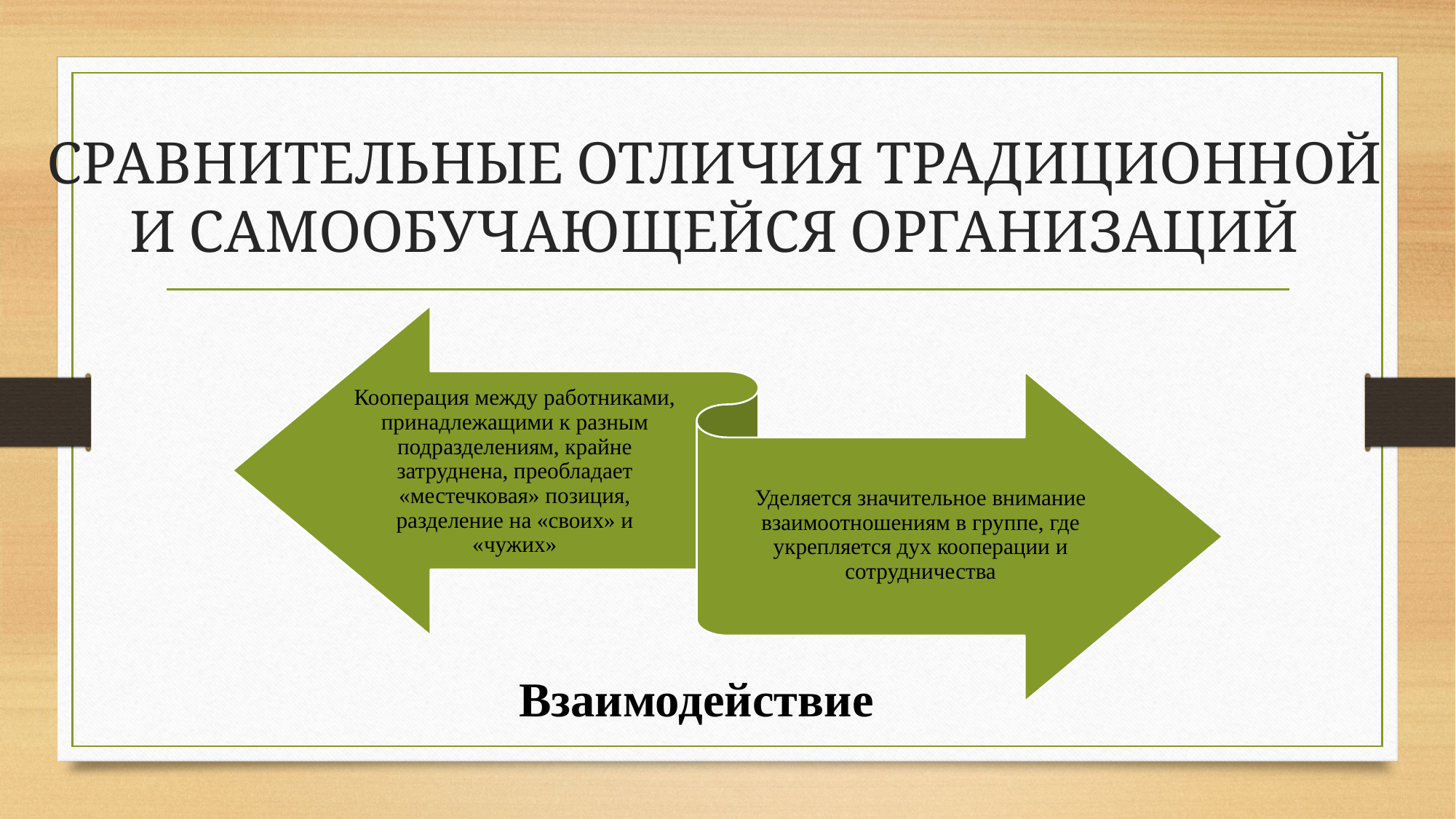

# СРАВНИТЕЛЬНЫЕ ОТЛИЧИЯ ТРАДИЦИОННОЙ И САМООБУЧАЮЩЕЙСЯ ОРГАНИЗАЦИЙ
Кооперация между работниками, принадлежащими к разным подразделениям, крайне затруднена, преобладает «местечковая» позиция, разделение на «своих» и «чужих»
Уделяется значительное внимание взаимоотношениям в группе, где укрепляется дух кооперации и сотрудничества
Взаимодействие